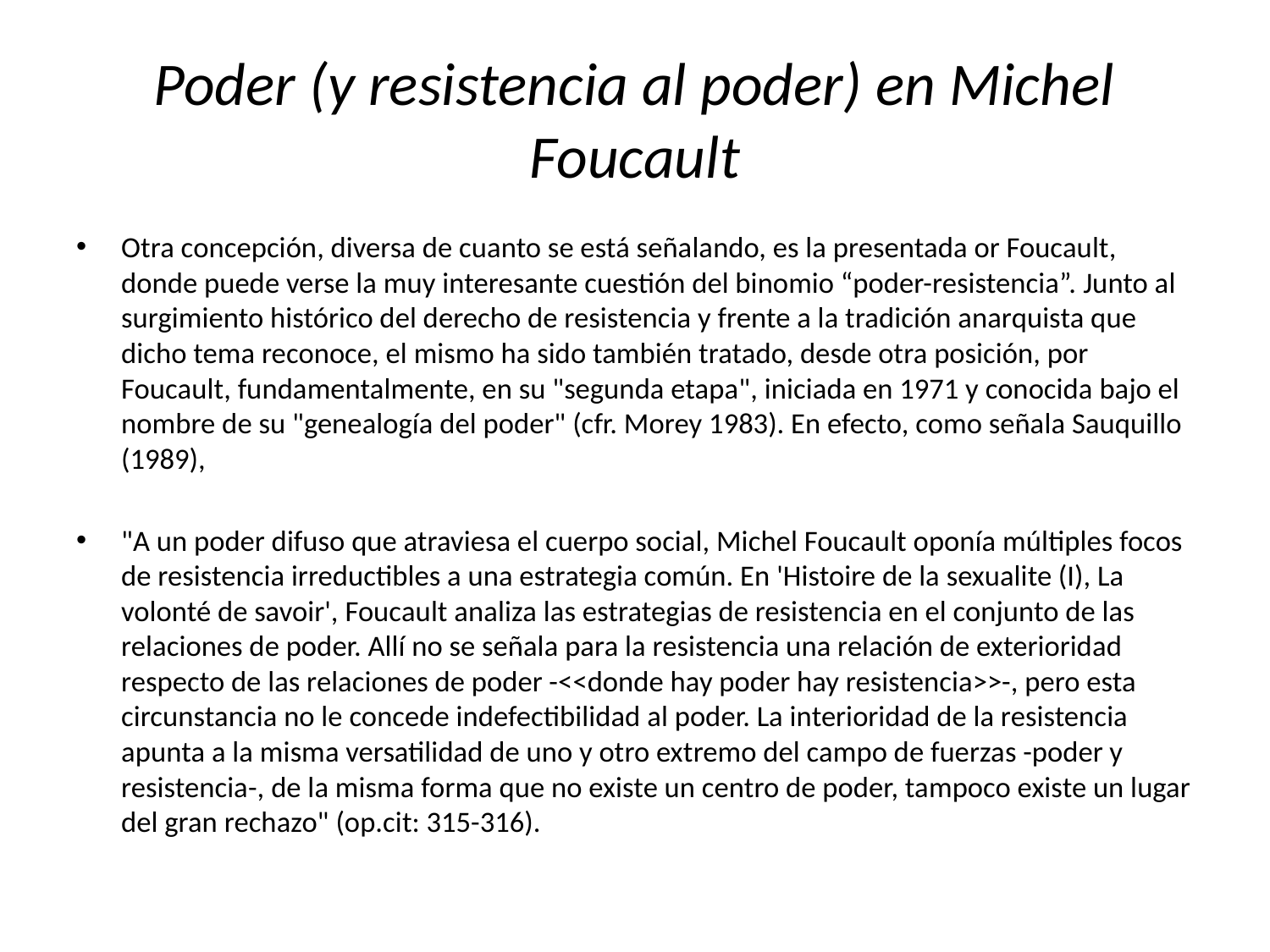

# Poder (y resistencia al poder) en Michel Foucault
Otra concepción, diversa de cuanto se está señalando, es la presentada or Foucault, donde puede verse la muy interesante cuestión del binomio “poder-resistencia”. Junto al surgimiento histórico del derecho de resistencia y frente a la tradición anarquista que dicho tema reconoce, el mismo ha sido también tratado, desde otra posición, por Foucault, fundamentalmente, en su "segunda etapa", iniciada en 1971 y conocida bajo el nombre de su "genealogía del poder" (cfr. Morey 1983). En efecto, como señala Sauquillo (1989),

"A un poder difuso que atraviesa el cuerpo social, Michel Foucault oponía múltiples focos de resistencia irreductibles a una estrategia común. En 'Histoire de la sexualite (I), La volonté de savoir', Foucault analiza las estrategias de resistencia en el conjunto de las relaciones de poder. Allí no se señala para la resistencia una relación de exterioridad respecto de las relaciones de poder -<<donde hay poder hay resistencia>>-, pero esta circunstancia no le concede indefectibilidad al poder. La interioridad de la resistencia apunta a la misma versatilidad de uno y otro extremo del campo de fuerzas -poder y resistencia-, de la misma forma que no existe un centro de poder, tampoco existe un lugar del gran rechazo" (op.cit: 315-316).